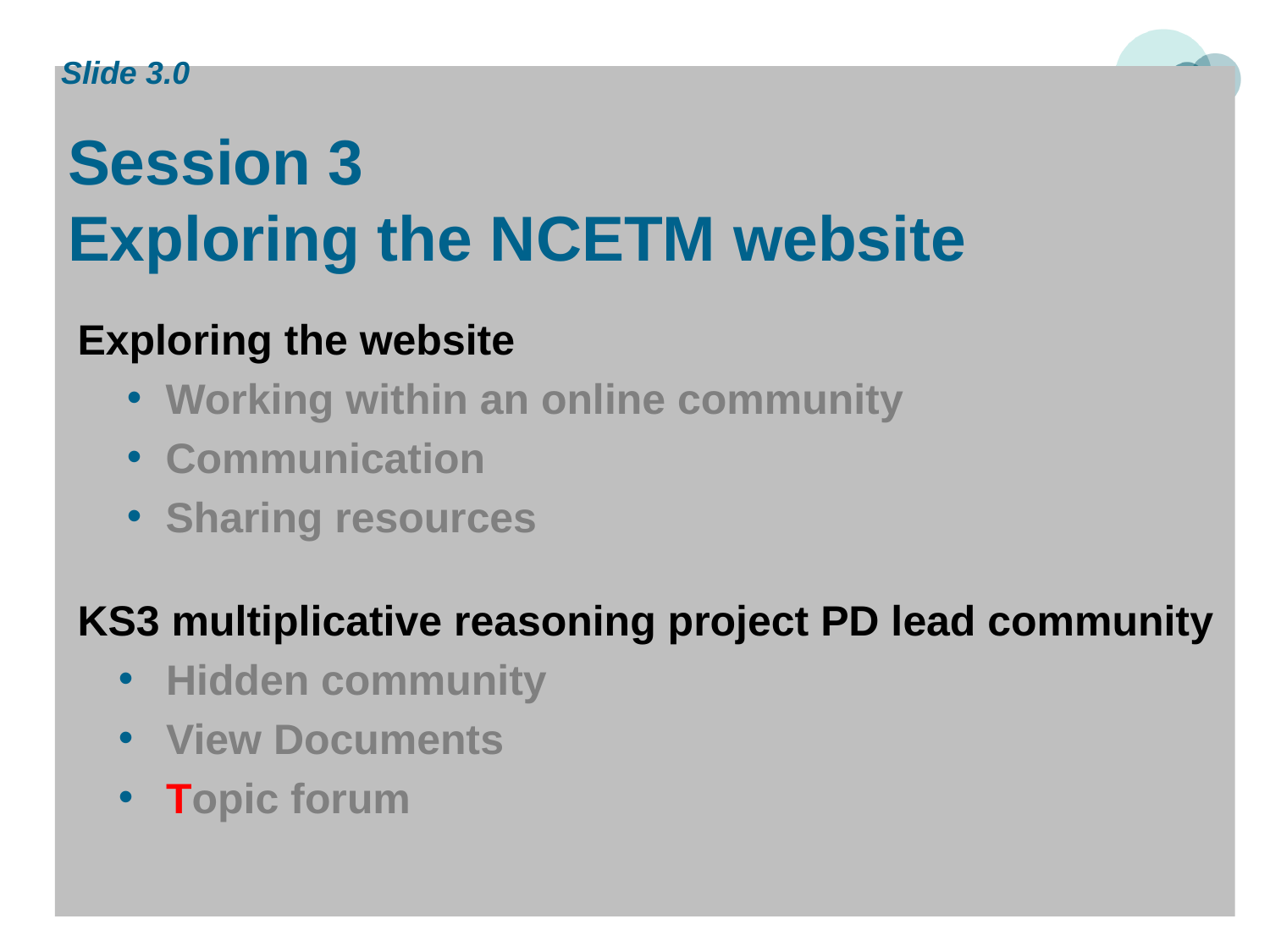

Slide 3.0

# Session 3 Exploring the NCETM website
Exploring the website
Working within an online community
Communication
Sharing resources

KS3 multiplicative reasoning project PD lead community
Hidden community
View Documents
Topic forum